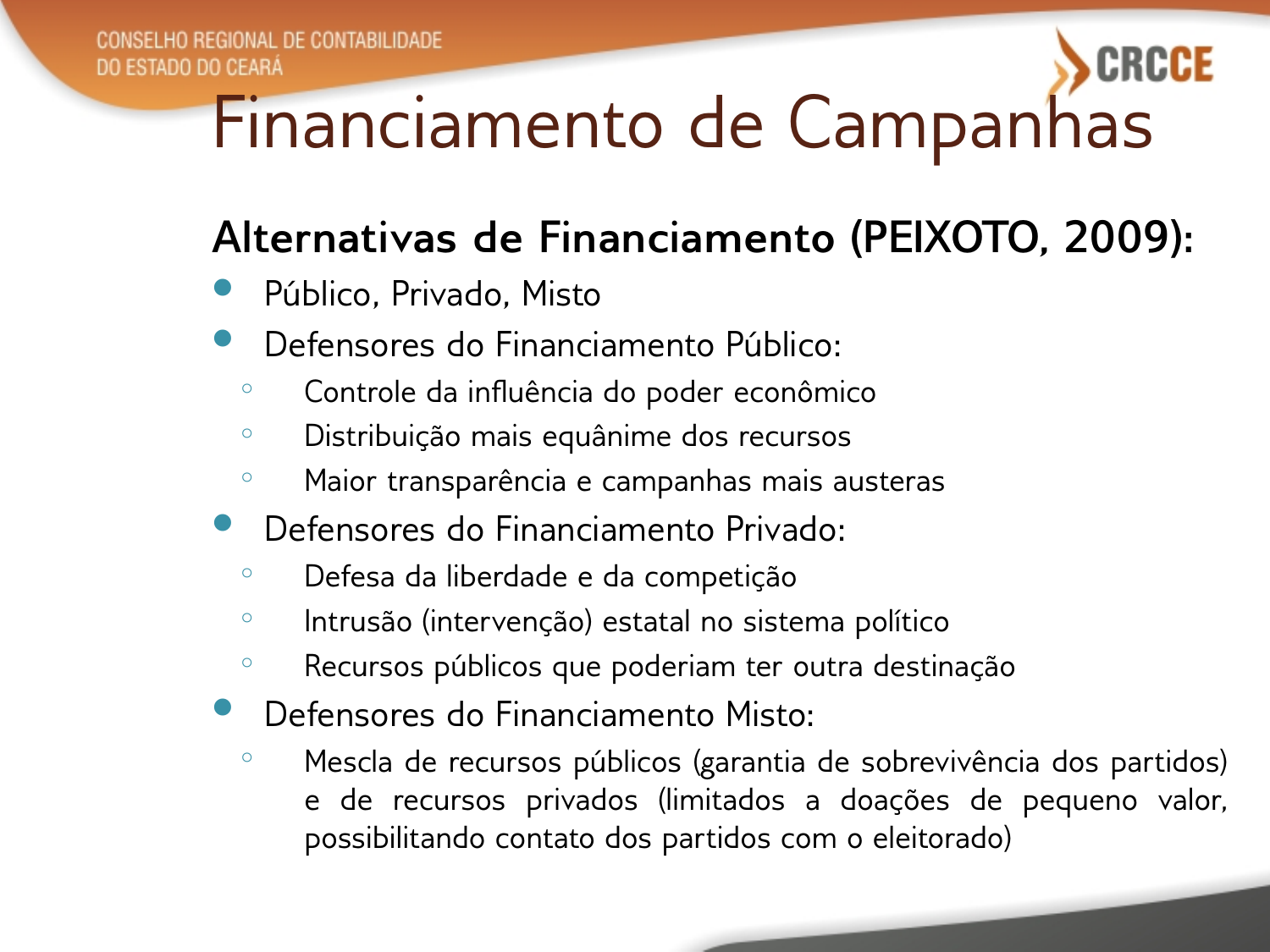

# Financiamento de Campanhas
Alternativas de Financiamento (PEIXOTO, 2009):
Público, Privado, Misto
Defensores do Financiamento Público:
Controle da influência do poder econômico
Distribuição mais equânime dos recursos
Maior transparência e campanhas mais austeras
Defensores do Financiamento Privado:
Defesa da liberdade e da competição
Intrusão (intervenção) estatal no sistema político
Recursos públicos que poderiam ter outra destinação
Defensores do Financiamento Misto:
Mescla de recursos públicos (garantia de sobrevivência dos partidos) e de recursos privados (limitados a doações de pequeno valor, possibilitando contato dos partidos com o eleitorado)